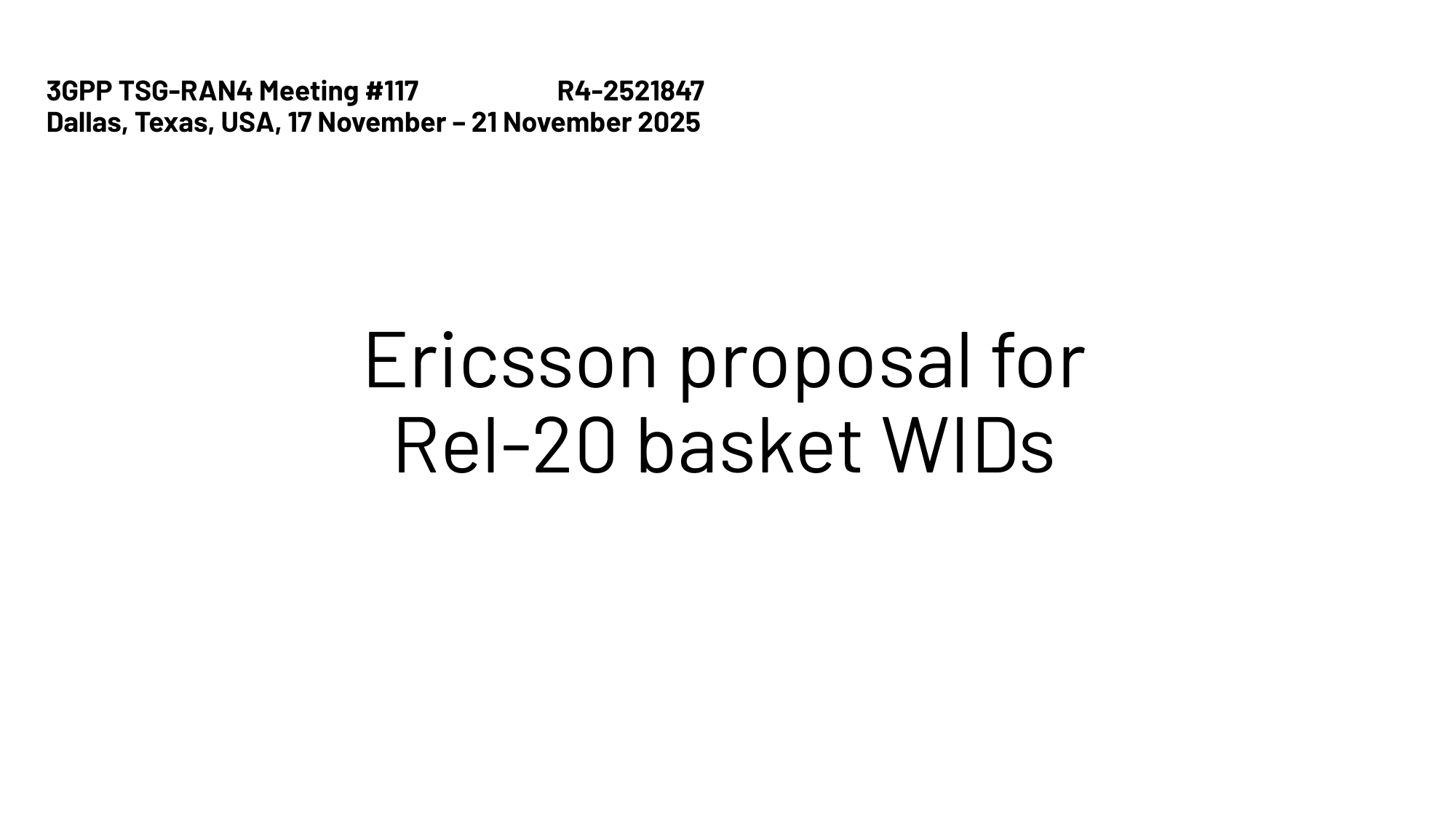

3GPP TSG-RAN4 Meeting #117						R4-2521847
Dallas, Texas, USA, 17 November – 21 November 2025
# Ericsson proposal for Rel-20 basket WIDs